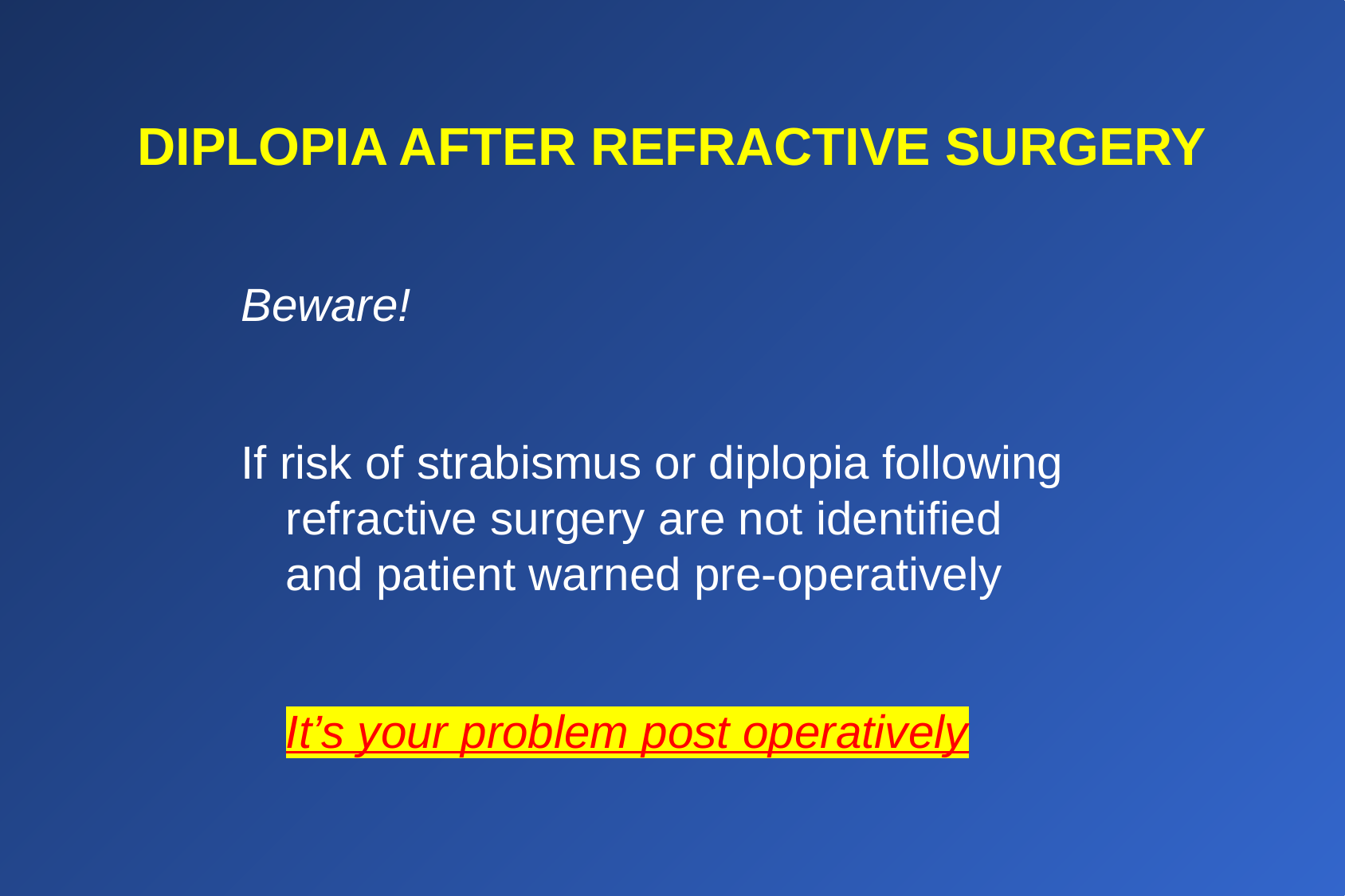

# DIPLOPIA AFTER REFRACTIVE SURGERY
Beware!

If risk of strabismus or diplopia following refractive surgery are not identified and patient warned pre-operatively

	It’s your problem post operatively